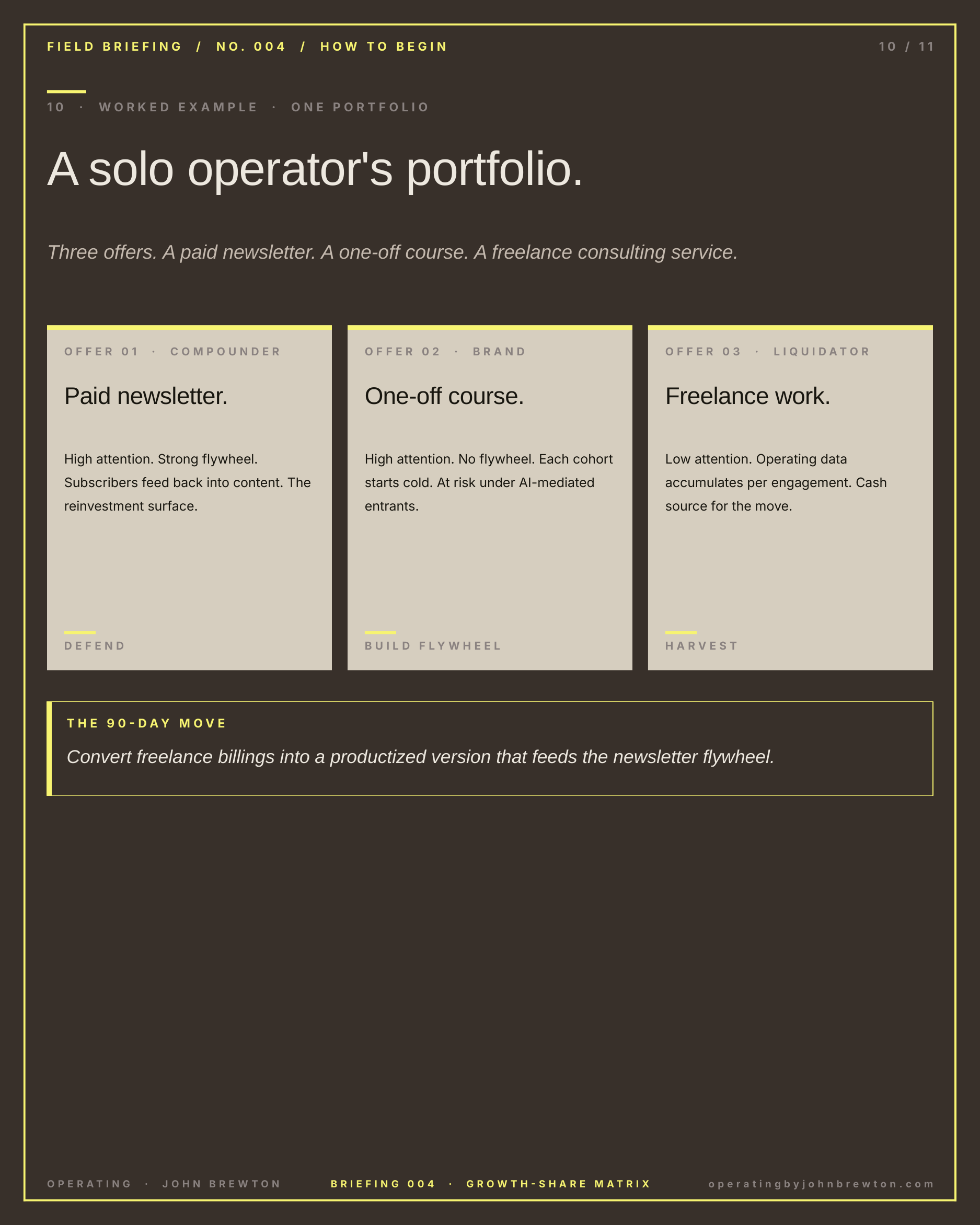

FIELD BRIEFING  /  NO. 004  /  HOW TO BEGIN
10 / 11

10  ·  WORKED EXAMPLE  ·  ONE PORTFOLIO
A solo operator's portfolio.
Three offers. A paid newsletter. A one-off course. A freelance consulting service.

OFFER 01  ·  COMPOUNDER
OFFER 02  ·  BRAND
OFFER 03  ·  LIQUIDATOR
Paid newsletter.
One-off course.
Freelance work.
High attention. Strong flywheel. Subscribers feed back into content. The reinvestment surface.
High attention. No flywheel. Each cohort starts cold. At risk under AI-mediated entrants.
Low attention. Operating data accumulates per engagement. Cash source for the move.

DEFEND
BUILD FLYWHEEL
HARVEST

THE 90-DAY MOVE
Convert freelance billings into a productized version that feeds the newsletter flywheel.
BRIEFING 004  ·  GROWTH-SHARE MATRIX
operatingbyjohnbrewton.com
OPERATING  ·  JOHN BREWTON